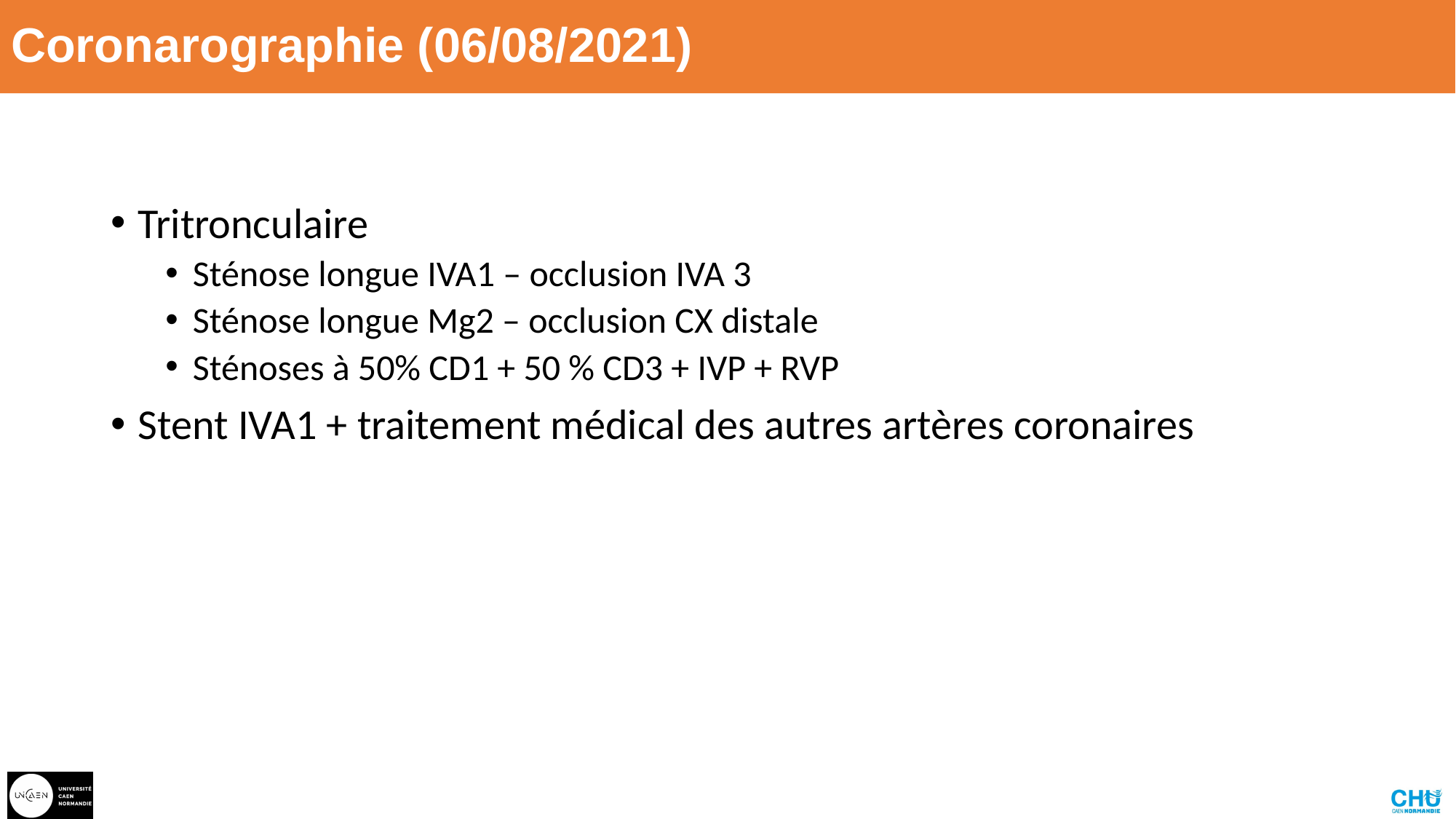

# Coronarographie (06/08/2021)
Tritronculaire
Sténose longue IVA1 – occlusion IVA 3
Sténose longue Mg2 – occlusion CX distale
Sténoses à 50% CD1 + 50 % CD3 + IVP + RVP
Stent IVA1 + traitement médical des autres artères coronaires